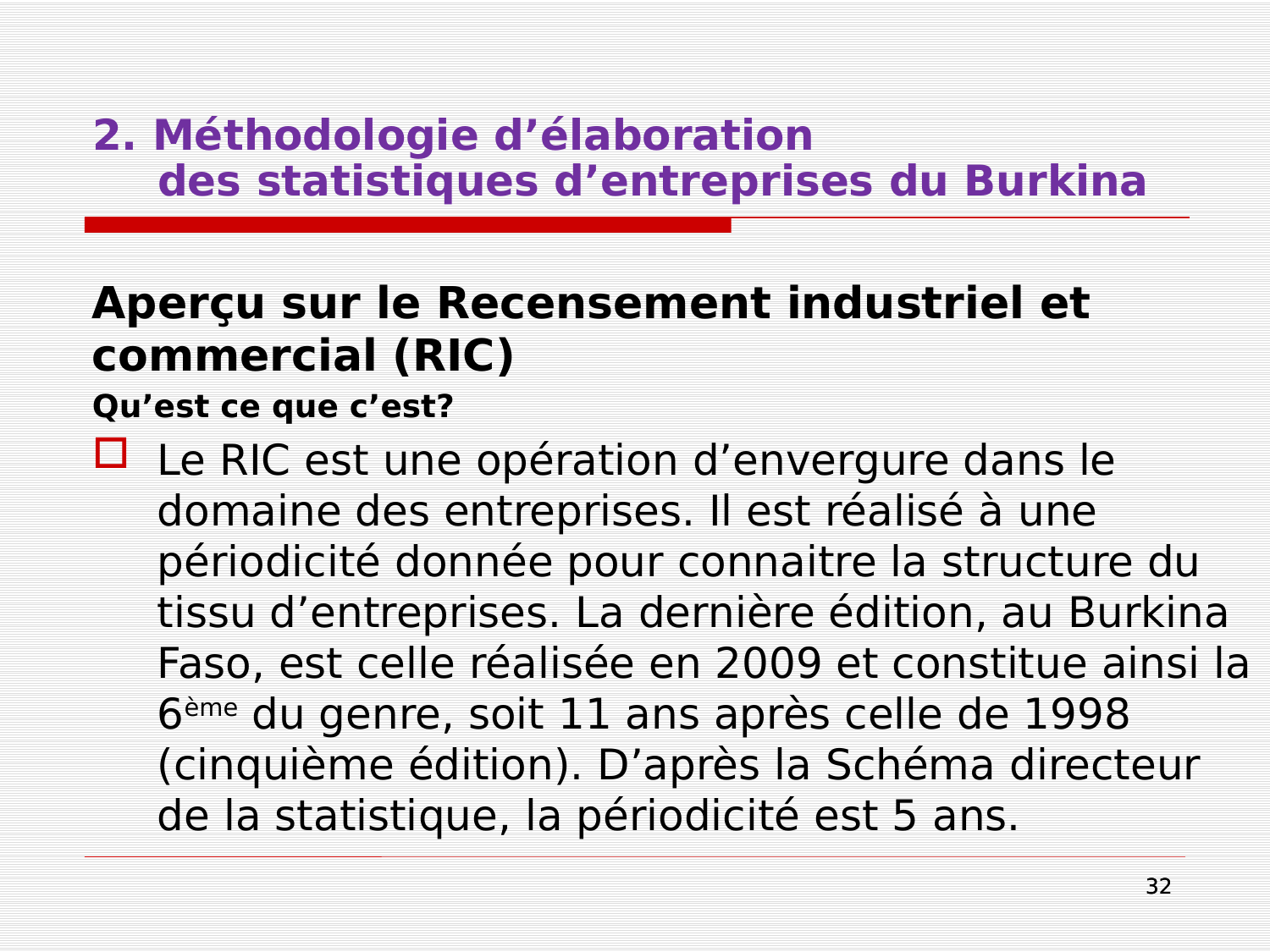

# 2. Méthodologie d’élaboration des statistiques d’entreprises du Burkina
Aperçu sur le Recensement industriel et commercial (RIC)
Qu’est ce que c’est?
Le RIC est une opération d’envergure dans le domaine des entreprises. Il est réalisé à une périodicité donnée pour connaitre la structure du tissu d’entreprises. La dernière édition, au Burkina Faso, est celle réalisée en 2009 et constitue ainsi la 6ème du genre, soit 11 ans après celle de 1998 (cinquième édition). D’après la Schéma directeur de la statistique, la périodicité est 5 ans.

32
32